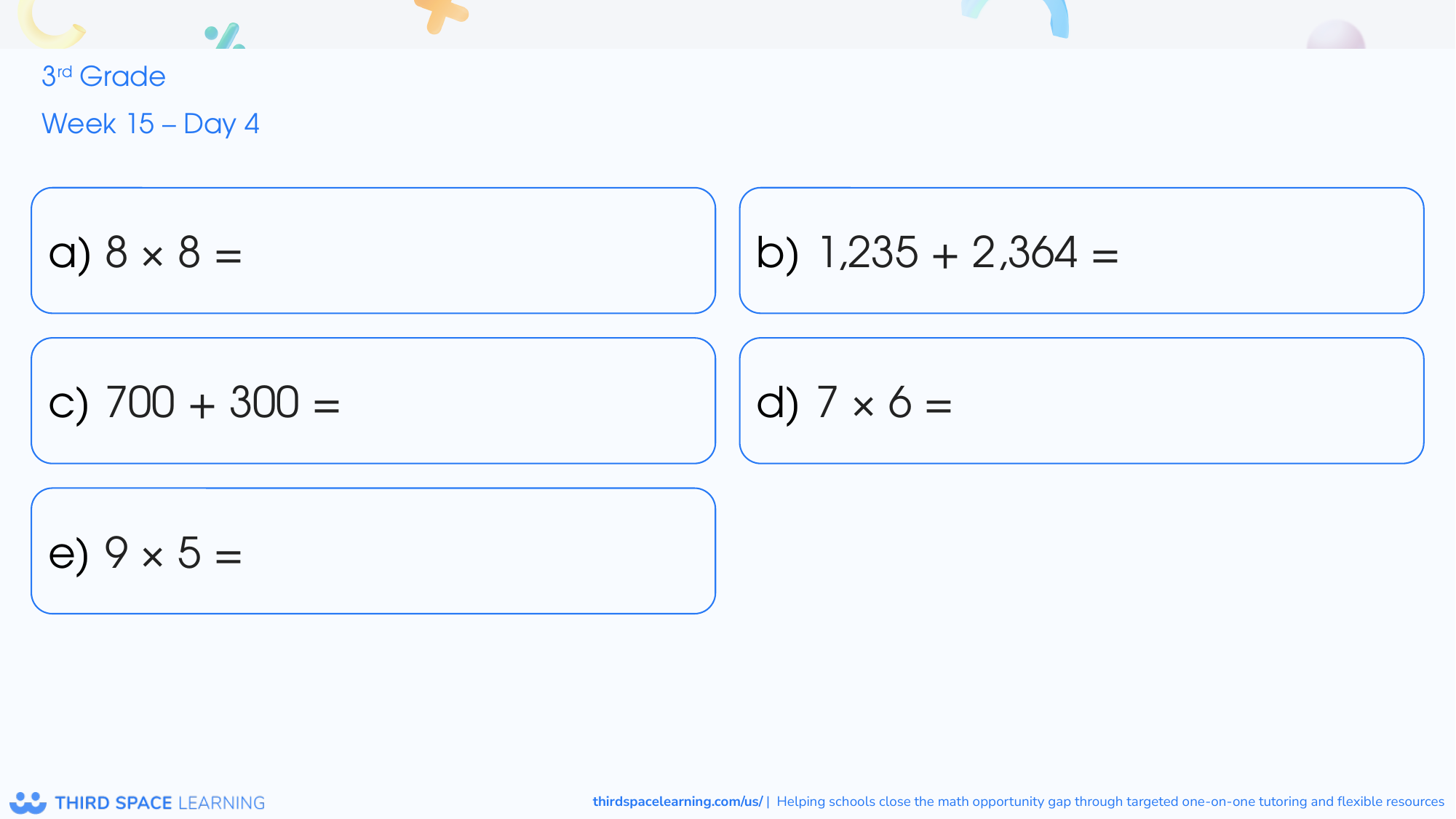

3rd Grade
Week 15 – Day 4
8 × 8 =
1,235 + 2,364 =
700 + 300 =
7 × 6 =
9 × 5 =